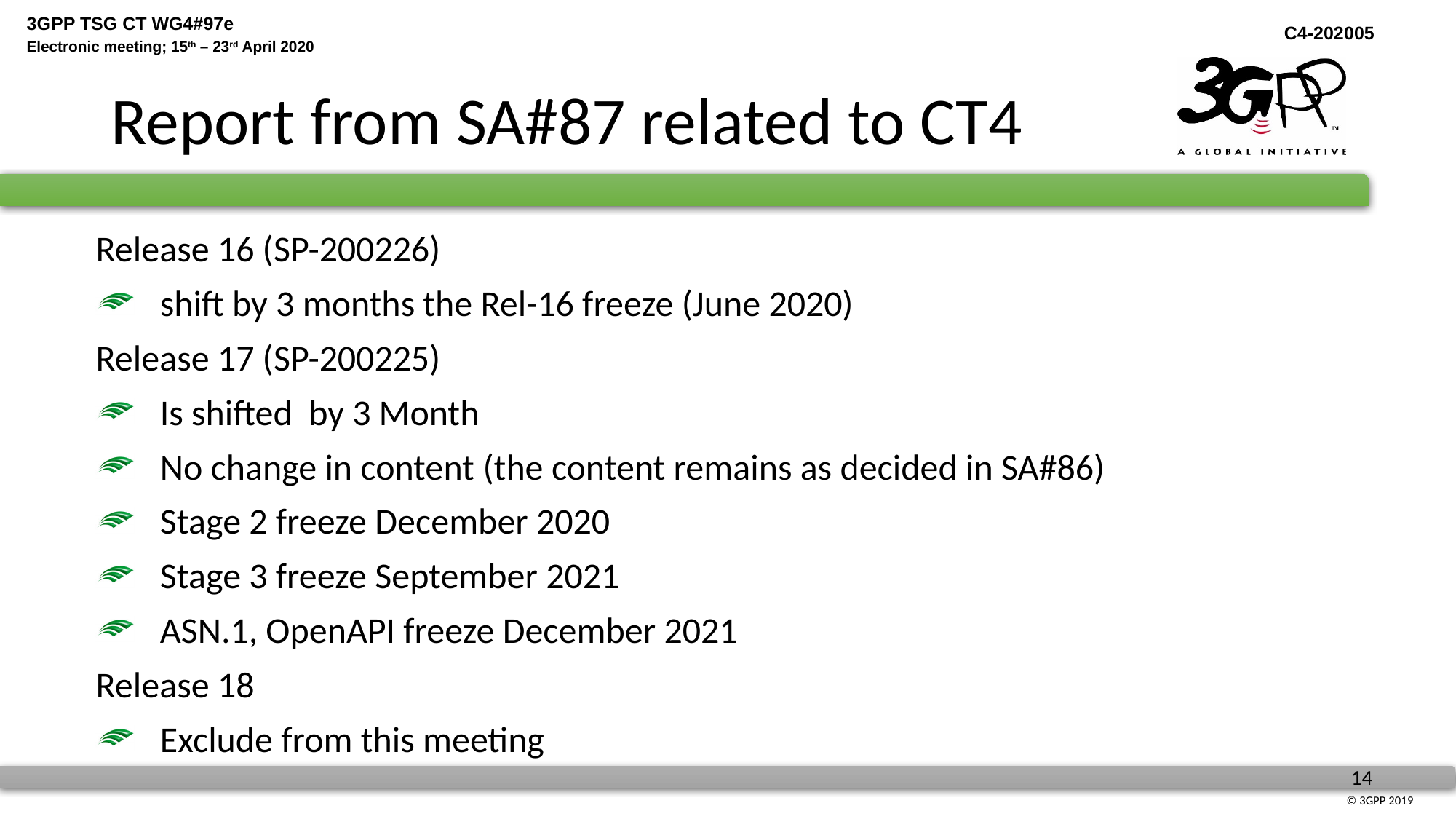

# Report from SA#87 related to CT4
Release 16 (SP-200226)
shift by 3 months the Rel-16 freeze (June 2020)
Release 17 (SP-200225)
Is shifted  by 3 Month
No change in content (the content remains as decided in SA#86)
Stage 2 freeze December 2020
Stage 3 freeze September 2021
ASN.1, OpenAPI freeze December 2021
Release 18
Exclude from this meeting